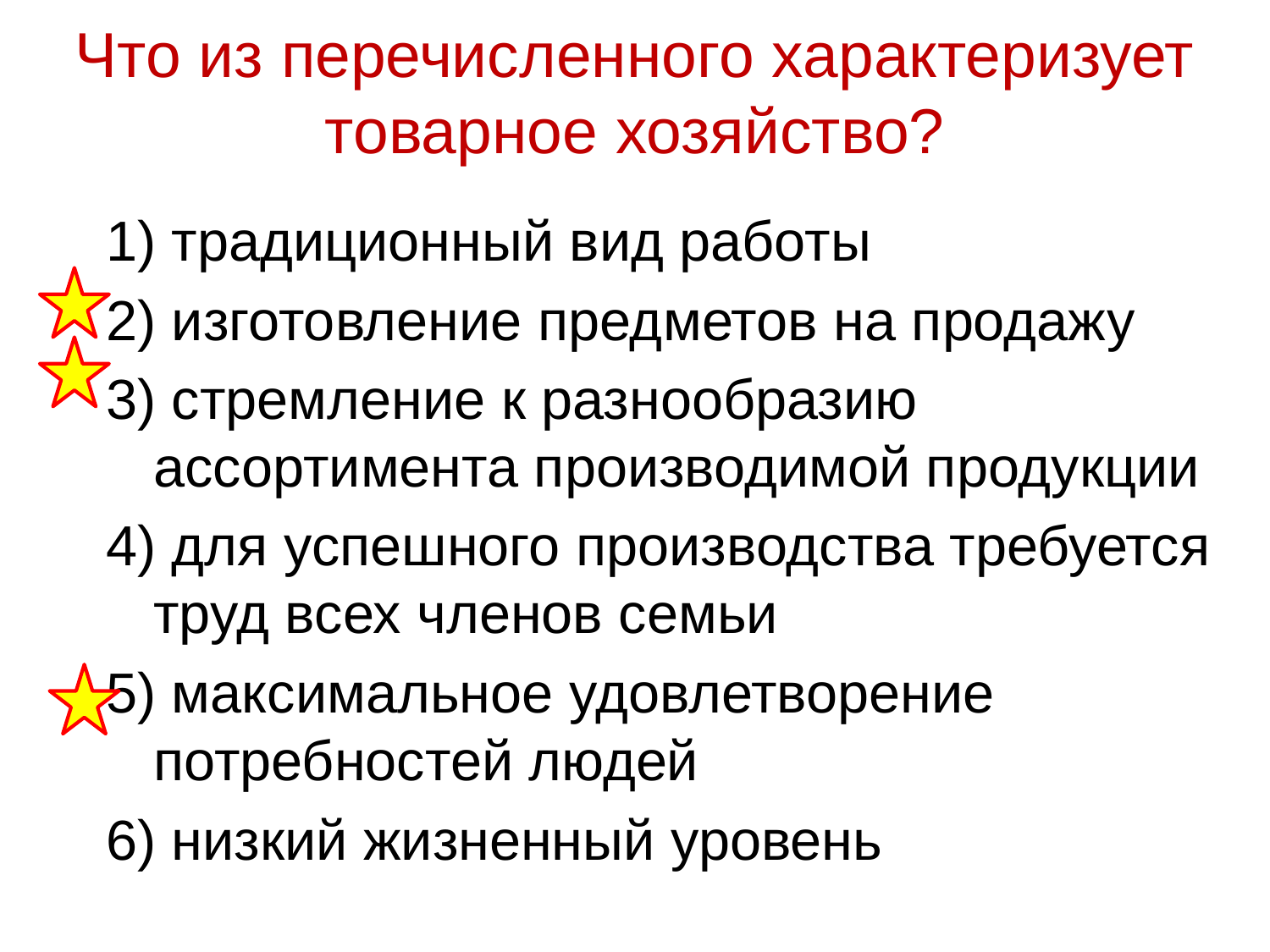

# Что из перечисленного характеризует товарное хозяйство?
1) традиционный вид работы
2) изготовление предметов на продажу
3) стремление к разнообразию ассортимента производимой продукции
4) для успешного производства требуется труд всех членов семьи
5) максимальное удовлетворение потребностей людей
6) низкий жизненный уровень